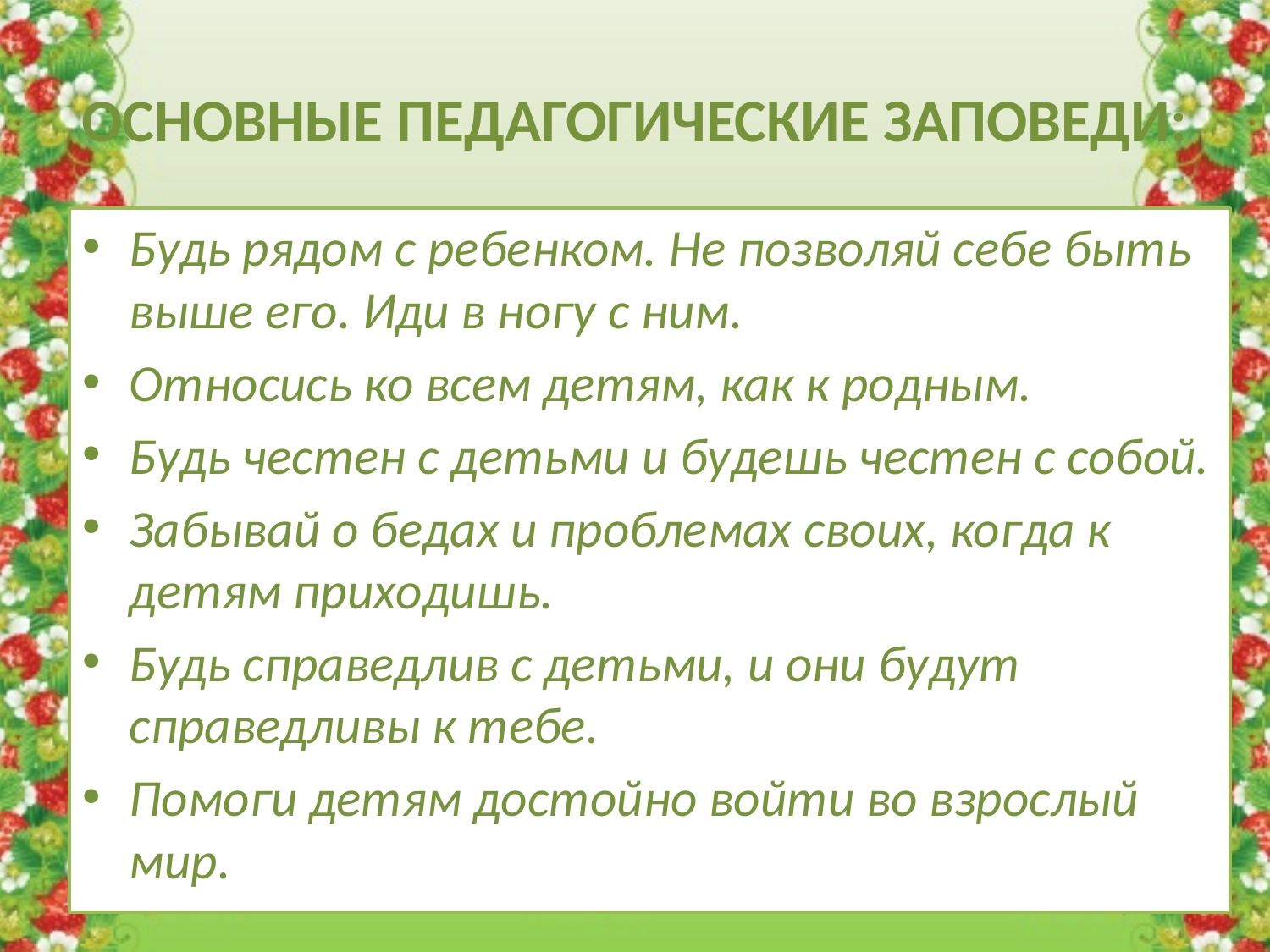

# Основные педагогические заповеди:
Будь рядом с ребенком. Не позволяй себе быть выше его. Иди в ногу с ним.
Относись ко всем детям, как к родным.
Будь честен с детьми и будешь честен с собой.
Забывай о бедах и проблемах своих, когда к детям приходишь.
Будь справедлив с детьми, и они будут справедливы к тебе.
Помоги детям достойно войти во взрослый мир.